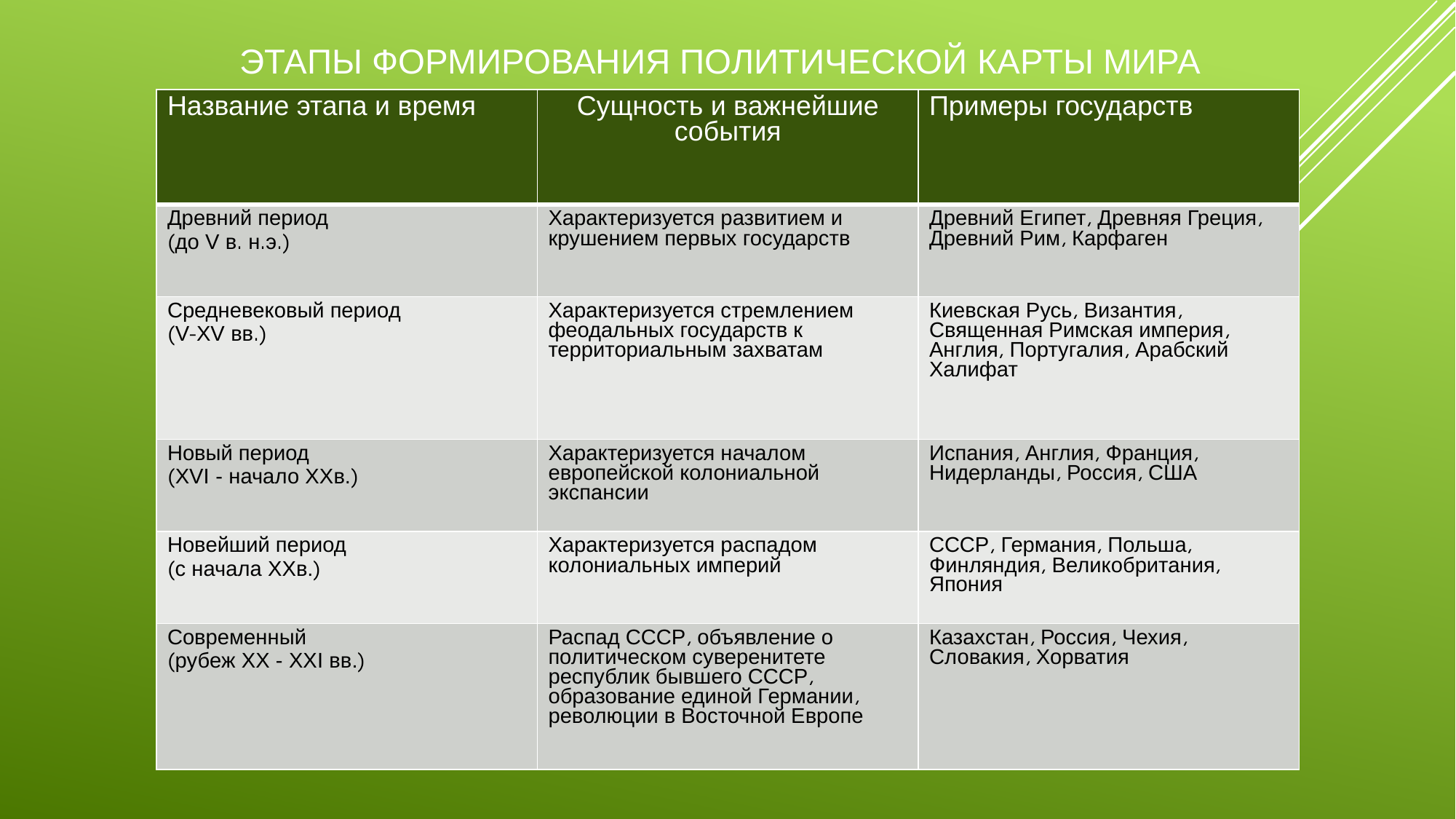

# Этапы формирования политической карты мира
| Название этапа и время | Сущность и важнейшие события | Примеры государств |
| --- | --- | --- |
| Древний период (до V в. н.э.) | Характеризуется развитием и крушением первых государств | Древний Египет, Древняя Греция, Древний Рим, Карфаген |
| Средневековый период (V-XV вв.) | Характеризуется стремлением феодальных государств к территориальным захватам | Киевская Русь, Византия, Священная Римская империя, Англия, Португалия, Арабский Халифат |
| Новый период (XVI - начало XXв.) | Характеризуется началом европейской колониальной экспансии | Испания, Англия, Франция, Нидерланды, Россия, США |
| Новейший период (с начала XXв.) | Характеризуется распадом колониальных империй | СССР, Германия, Польша, Финляндия, Великобритания, Япония |
| Современный (рубеж XX - XXI вв.) | Распад СССР, объявление о политическом суверенитете республик бывшего СССР, образование единой Германии, революции в Восточной Европе | Казахстан, Россия, Чехия, Словакия, Хорватия |